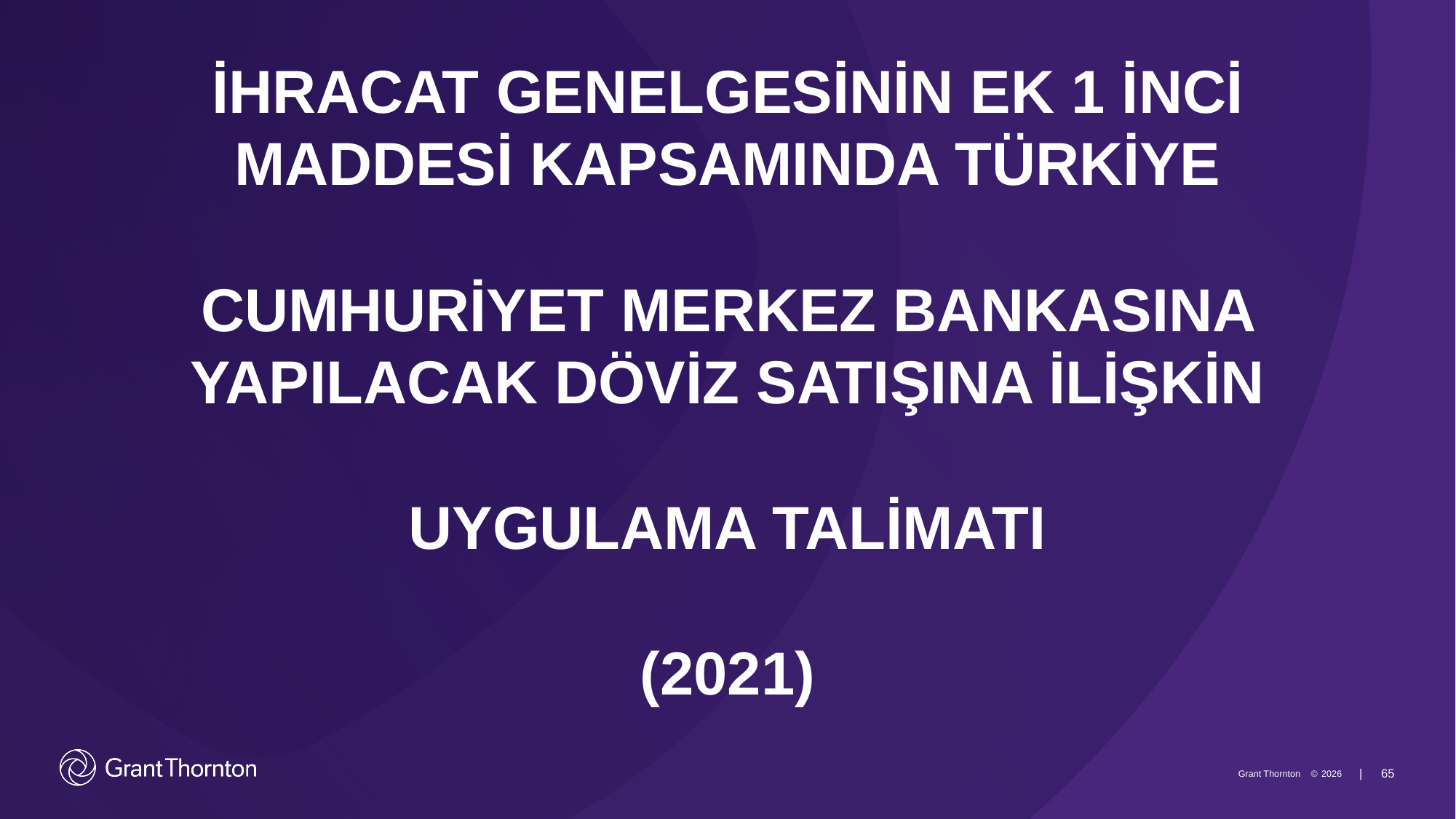

İHRACAT GENELGESİNİN EK 1 İNCİ MADDESİ KAPSAMINDA TÜRKİYE
CUMHURİYET MERKEZ BANKASINA YAPILACAK DÖVİZ SATIŞINA İLİŞKİN
UYGULAMA TALİMATI
(2021)
65